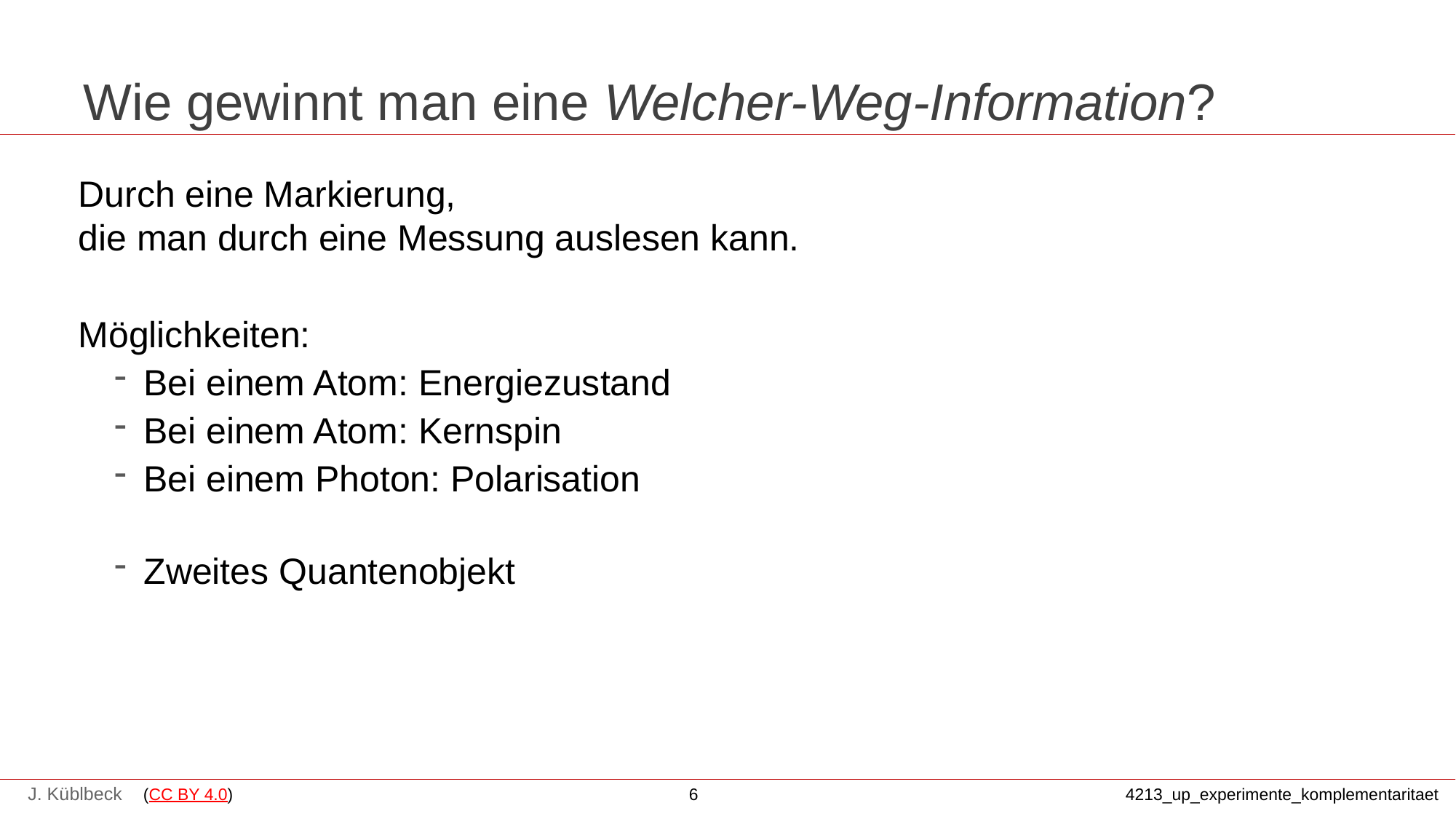

# Wie gewinnt man eine Welcher-Weg-Information?
Durch eine Markierung,
die man durch eine Messung auslesen kann.

Möglichkeiten:
Bei einem Atom: Energiezustand
Bei einem Atom: Kernspin
Bei einem Photon: Polarisation
Zweites Quantenobjekt